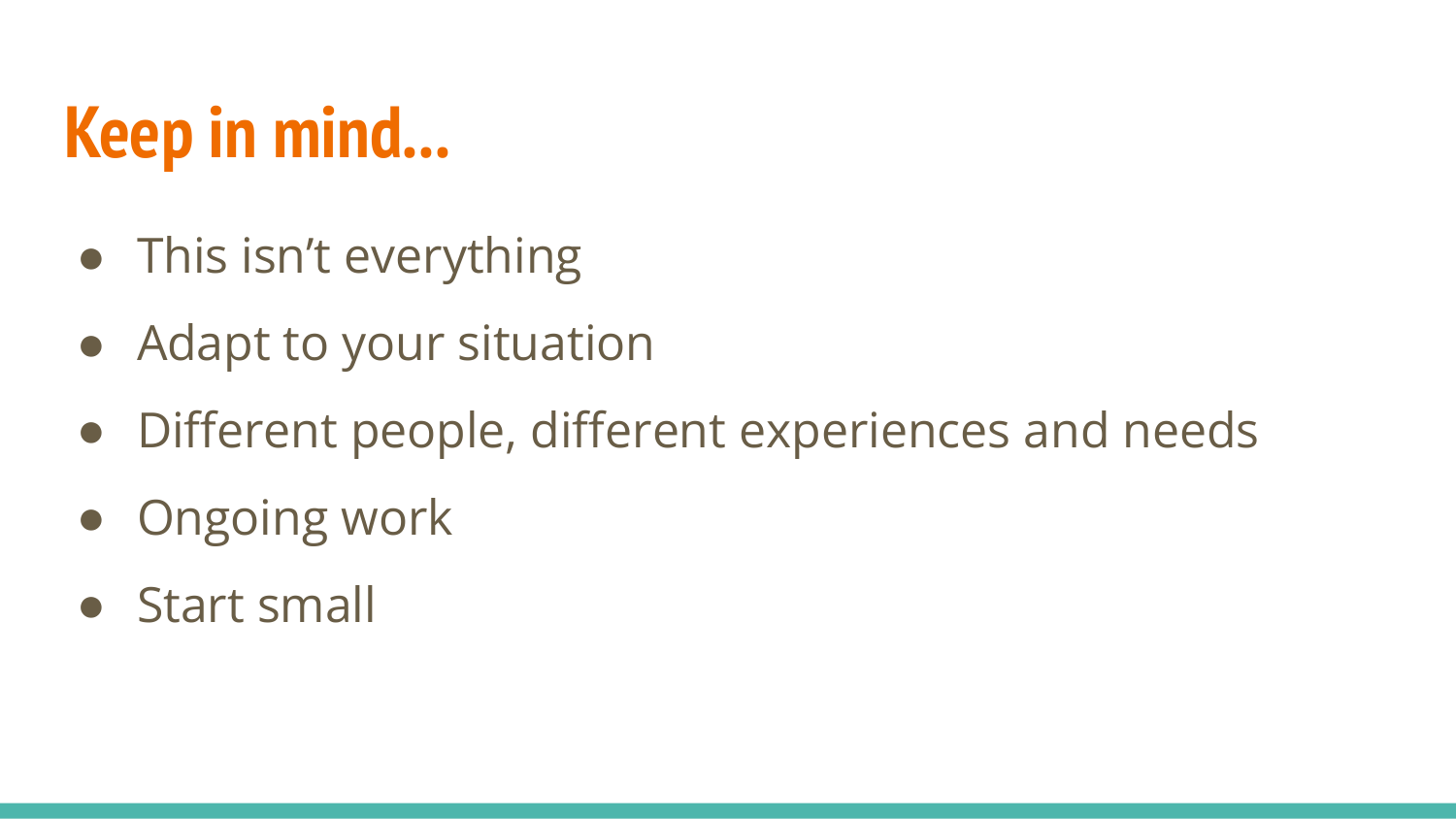

# Keep in mind...
This isn’t everything
Adapt to your situation
Different people, different experiences and needs
Ongoing work
Start small